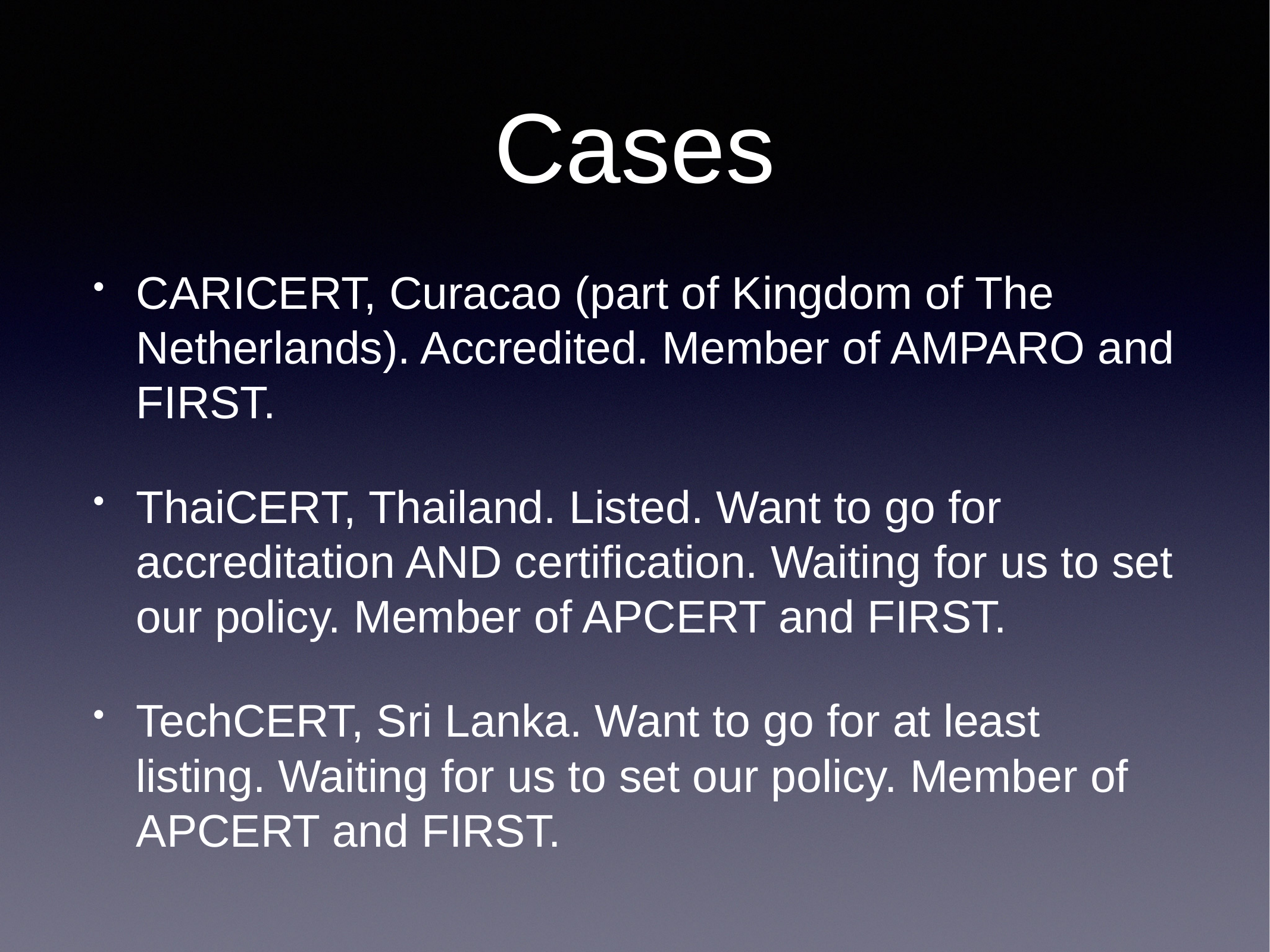

# Cases
CARICERT, Curacao (part of Kingdom of The Netherlands). Accredited. Member of AMPARO and FIRST.
ThaiCERT, Thailand. Listed. Want to go for accreditation AND certification. Waiting for us to set our policy. Member of APCERT and FIRST.
TechCERT, Sri Lanka. Want to go for at least listing. Waiting for us to set our policy. Member of APCERT and FIRST.